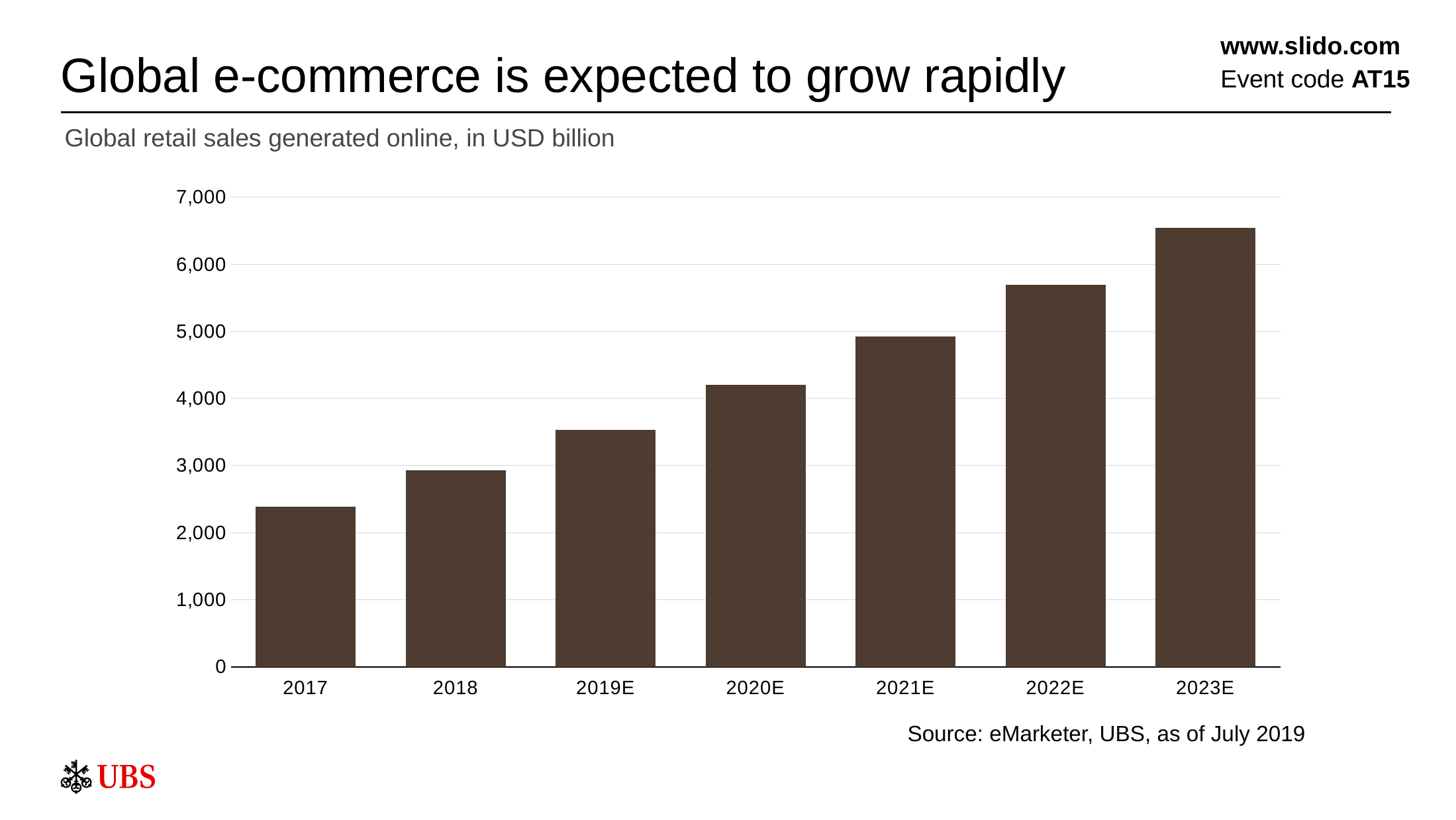

# Global e-commerce is expected to grow rapidly
www.slido.com
Event code AT15
Global retail sales generated online, in USD billion

### Chart

| Category |  |
|---|---|
| 2017 | 2382.0 |
| 2018 | 2928.0 |
| 2019E | 3535.0 |
| 2020E | 4206.0 |
| 2021E | 4927.0 |
| 2022E | 5695.0 |
| 2023E | 6542.0 |
Source: eMarketer, UBS, as of July 2019